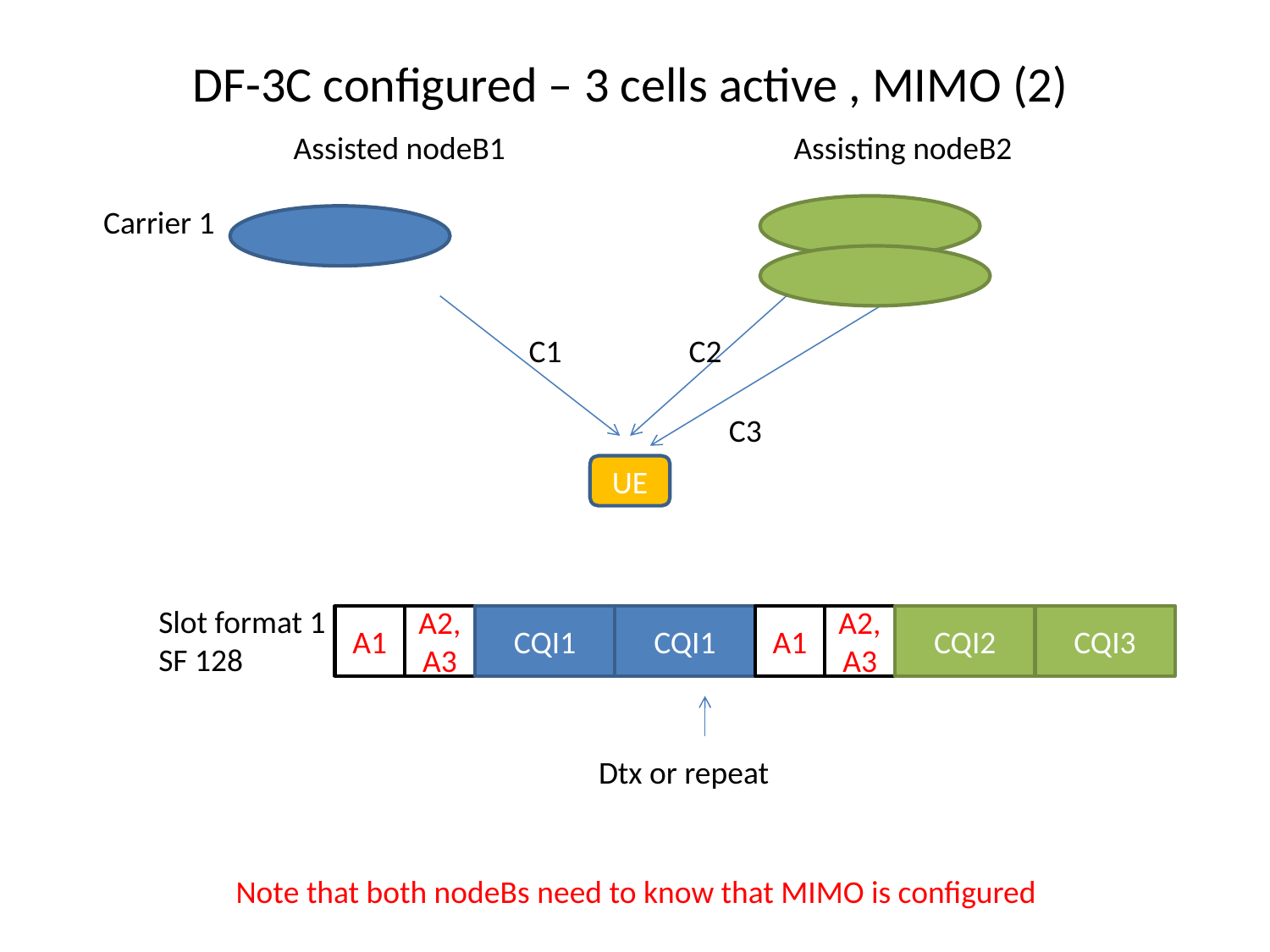

DF-3C configured – 3 cells active , MIMO (2)
Assisted nodeB1
Assisting nodeB2
Carrier 1

C1
C2
C3
UE
Slot format 1
SF 128

A1
A2,A3
CQI1
CQI1
A1
A2,A3
CQI2
CQI3
Dtx or repeat
Note that both nodeBs need to know that MIMO is configured